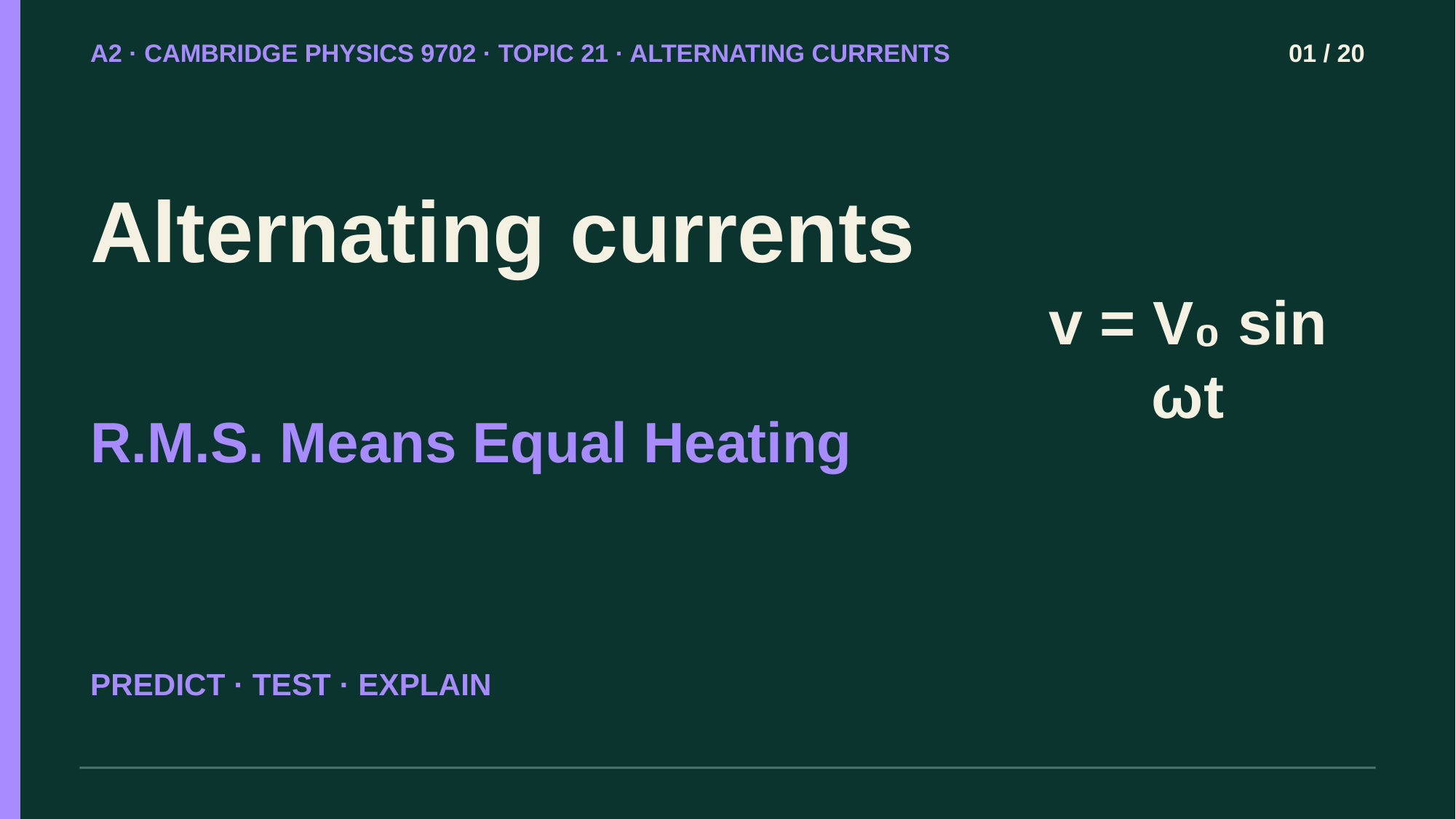

A2 · CAMBRIDGE PHYSICS 9702 · TOPIC 21 · ALTERNATING CURRENTS
01 / 20
Alternating currents
v = V₀ sin ωt
R.M.S. Means Equal Heating
PREDICT · TEST · EXPLAIN